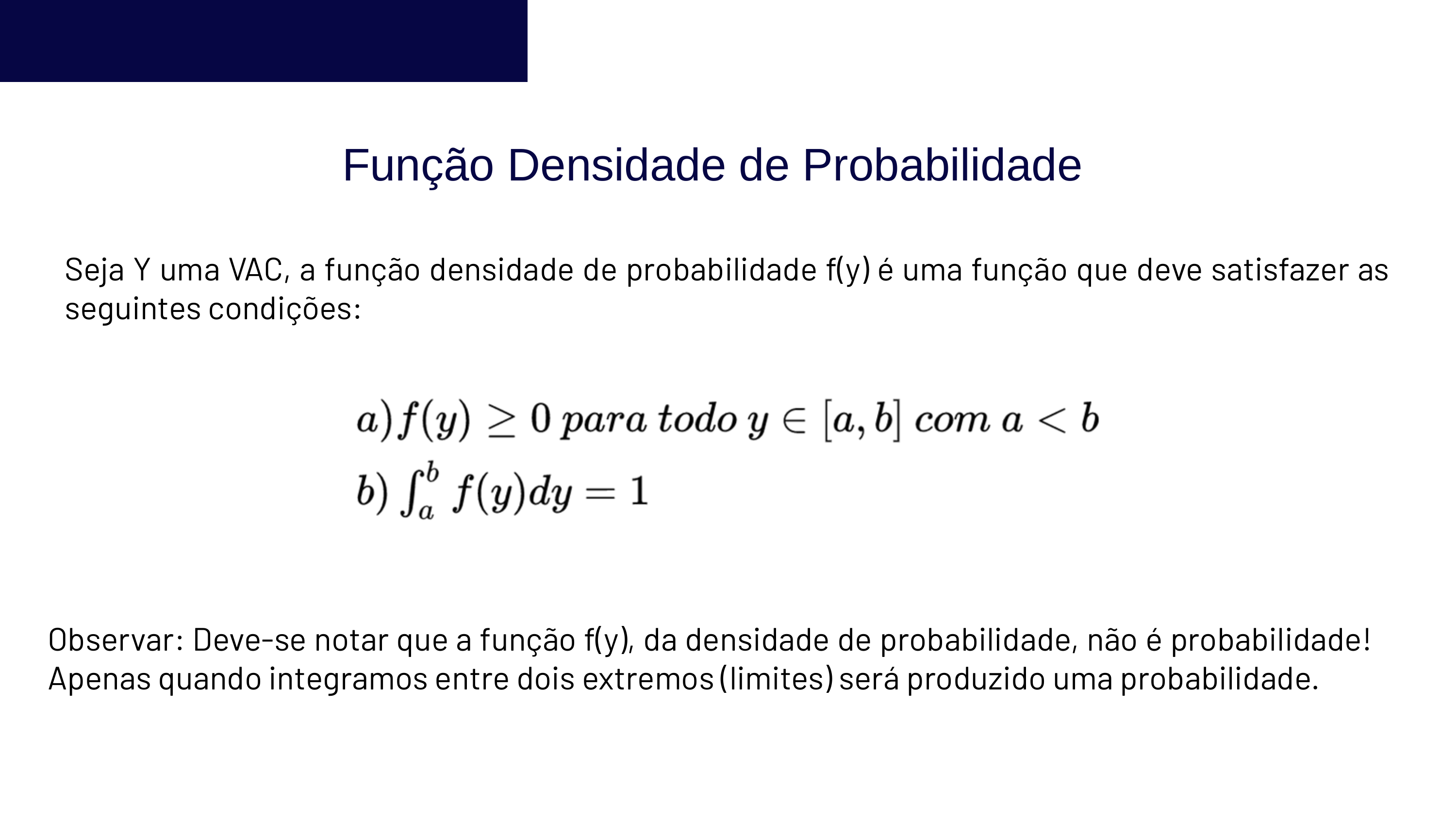

Função Densidade de Probabilidade
Seja Y uma VAC, a função densidade de probabilidade f(y) é uma função que deve satisfazer as seguintes condições:

Observar: Deve-se notar que a função f(y), da densidade de probabilidade, não é probabilidade! Apenas quando integramos entre dois extremos (limites) será produzido uma probabilidade.